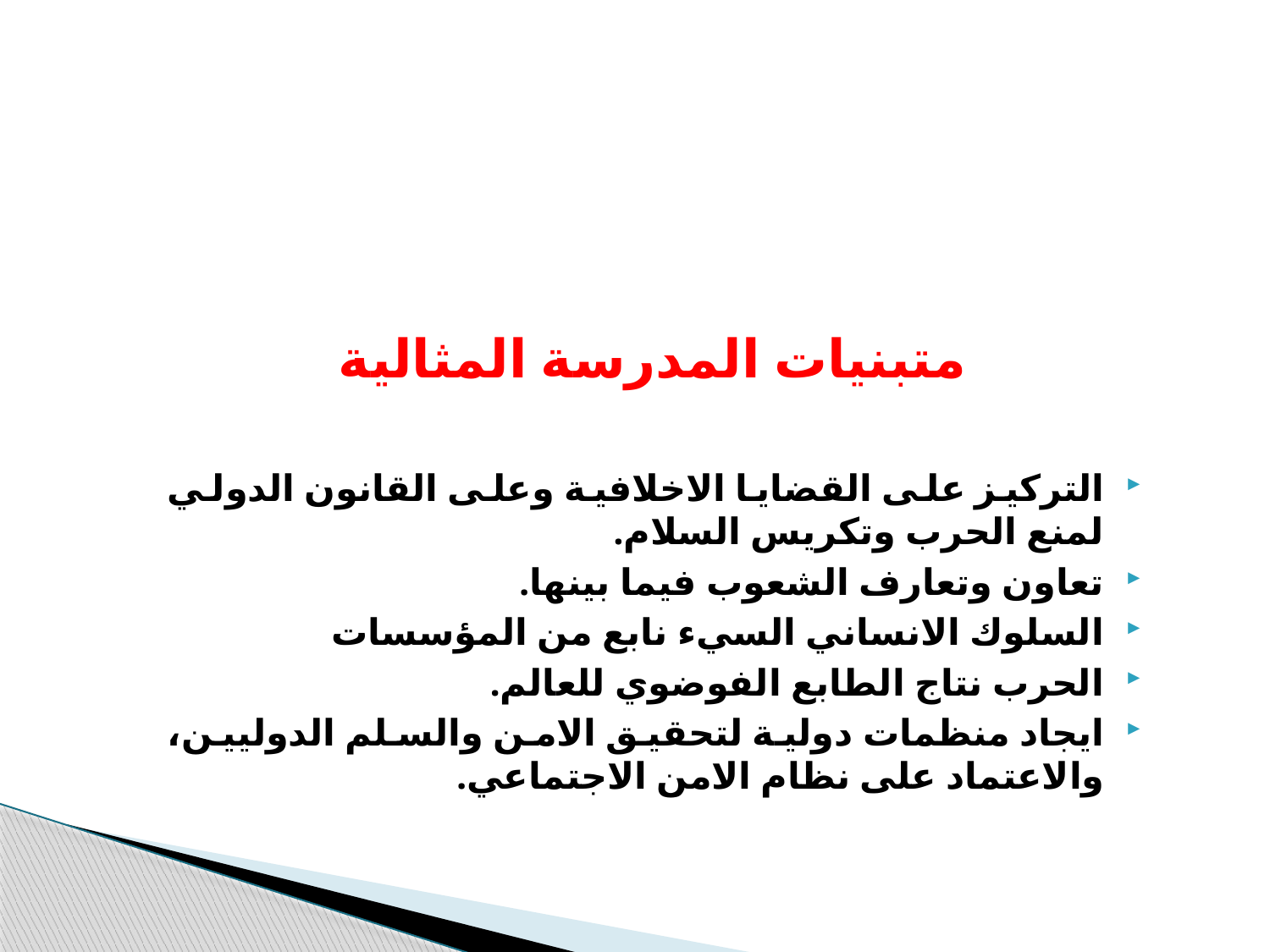

#

متبنيات المدرسة المثالية

التركيز على القضايا الاخلافية وعلى القانون الدولي لمنع الحرب وتكريس السلام.
تعاون وتعارف الشعوب فيما بينها.
السلوك الانساني السيء نابع من المؤسسات
الحرب نتاج الطابع الفوضوي للعالم.
ايجاد منظمات دولية لتحقيق الامن والسلم الدوليين، والاعتماد على نظام الامن الاجتماعي.